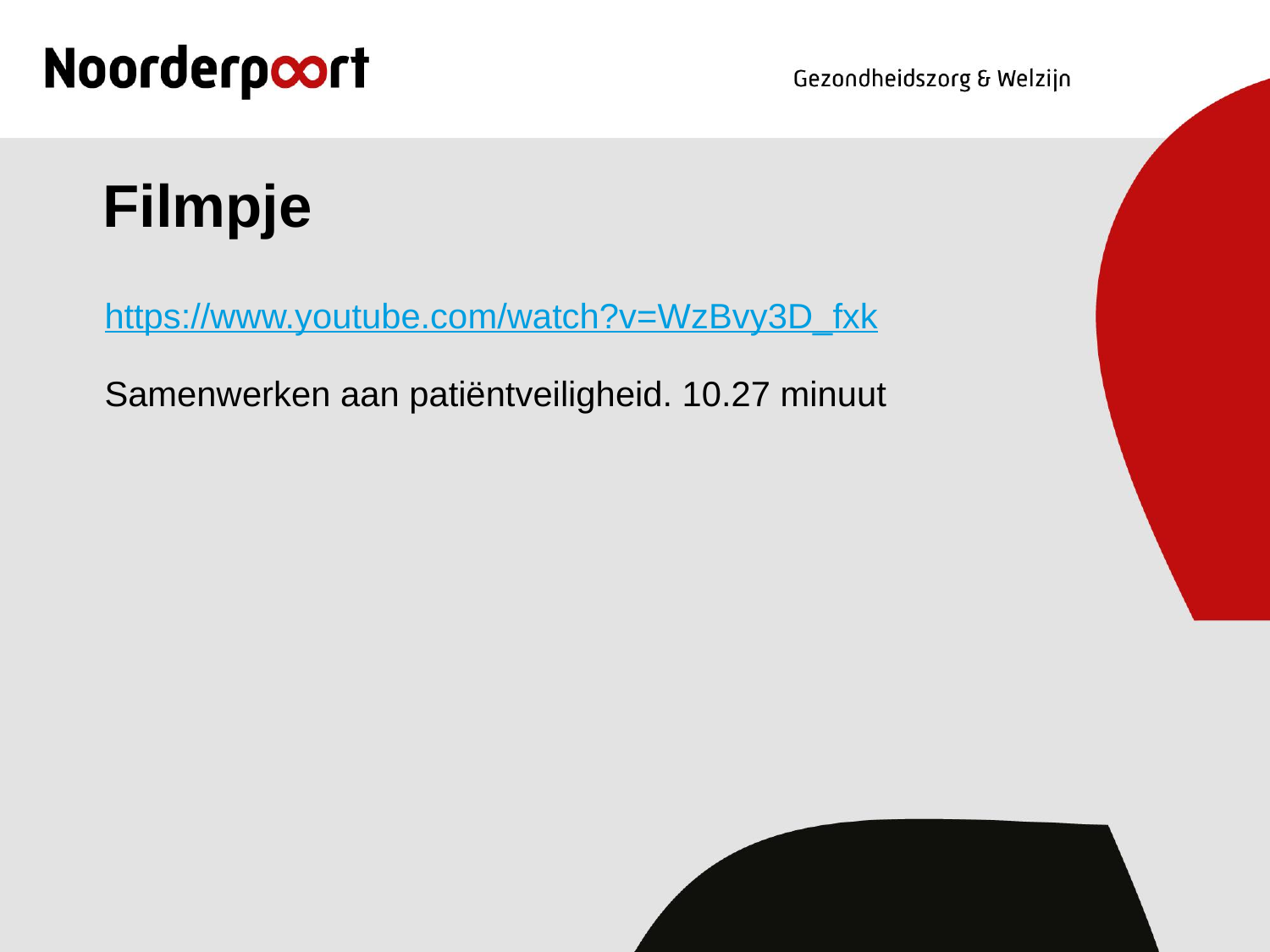

# Filmpje
https://www.youtube.com/watch?v=WzBvy3D_fxk

Samenwerken aan patiëntveiligheid. 10.27 minuut